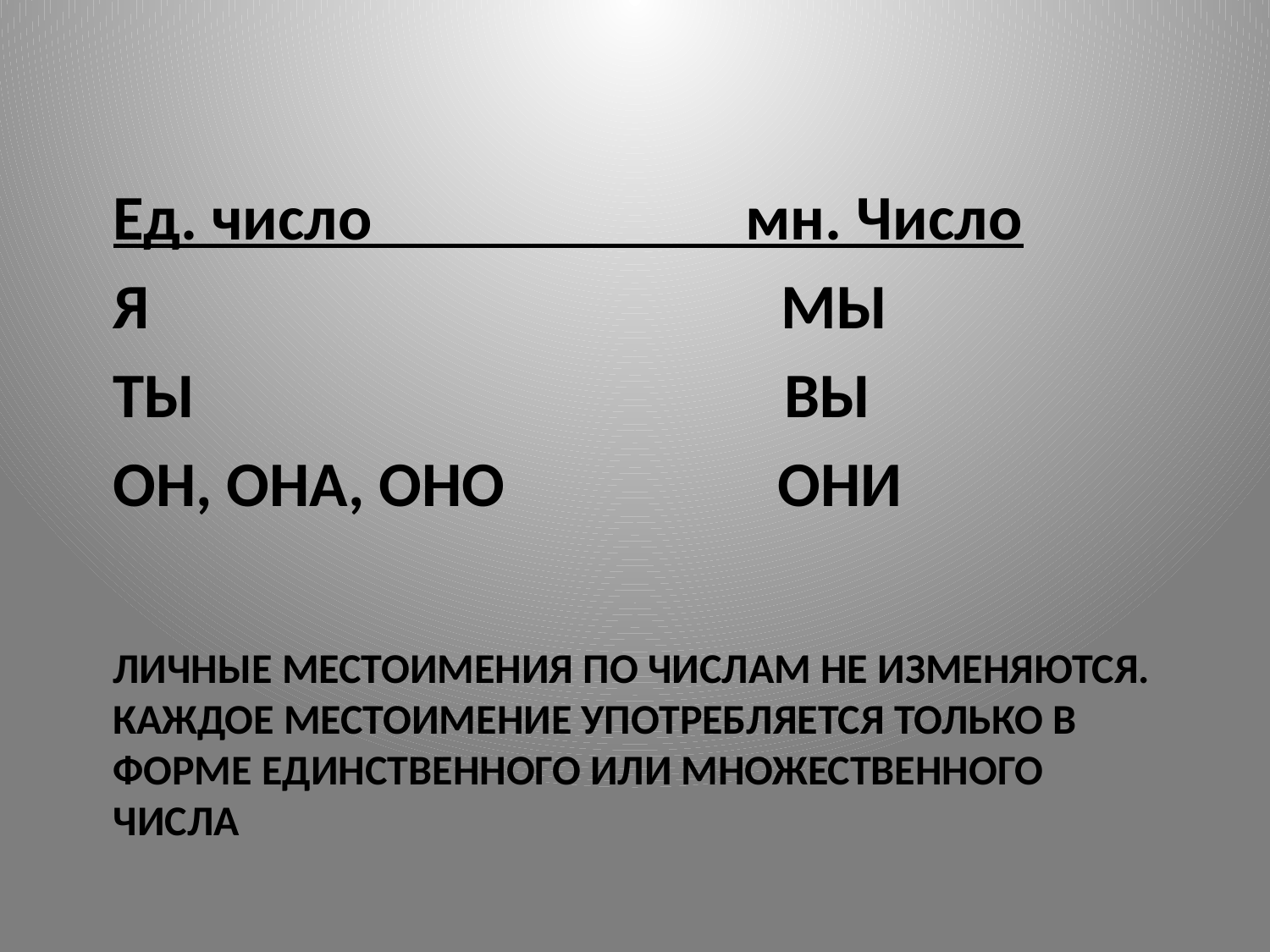

Ед. число                          мн. Число
Я                                            МЫ
ТЫ                                         ВЫ
ОН, ОНА, ОНО                   ОНИ
# Личные местоимения по числам не изменяются. Каждое местоимение употребляется только в форме единственного или множественного числа